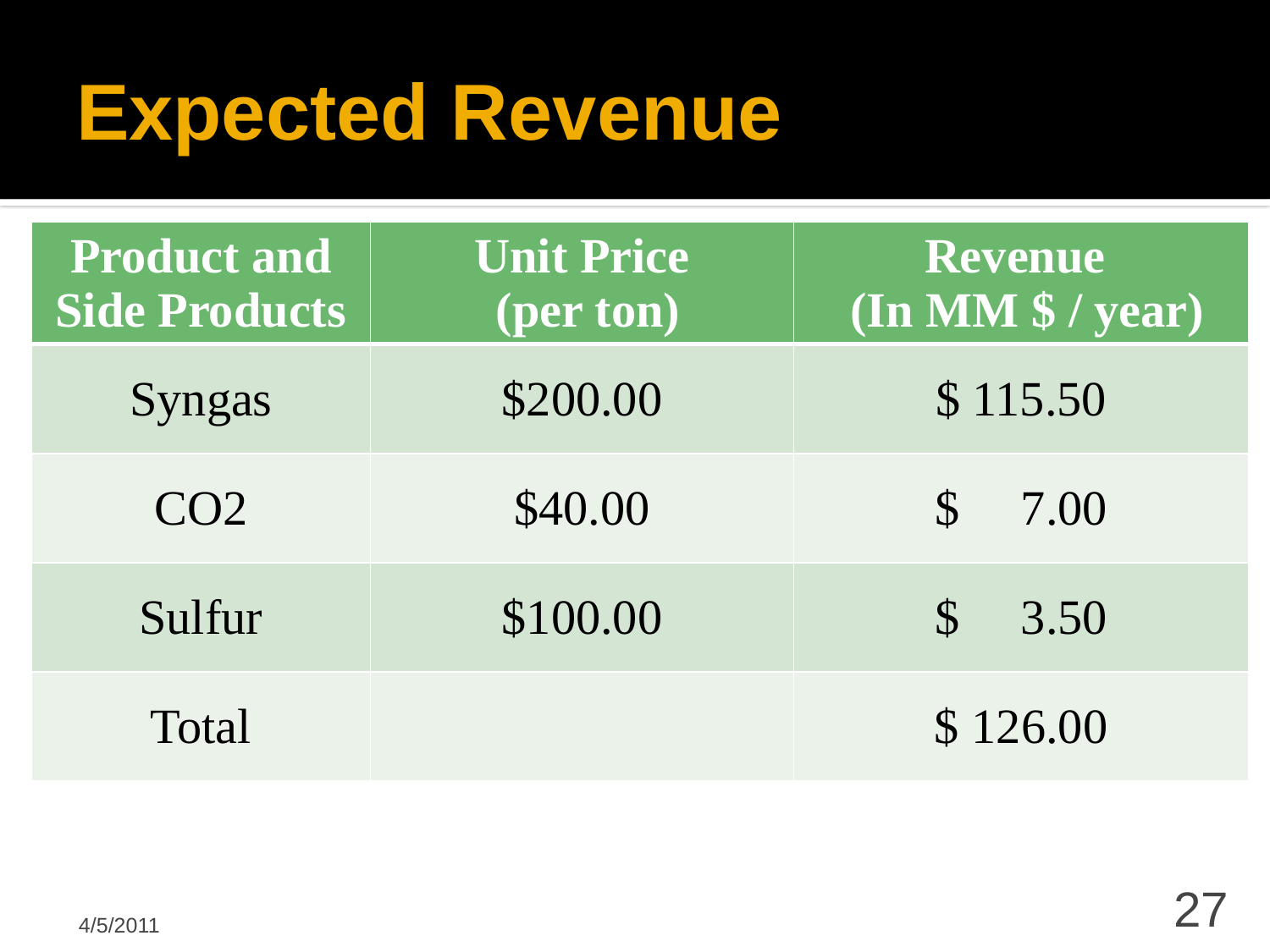

# Expected Revenue
| Product and Side Products | Unit Price (per ton) | Revenue (In MM $ / year) |
| --- | --- | --- |
| Syngas | $200.00 | $ 115.50 |
| CO2 | $40.00 | $ 7.00 |
| Sulfur | $100.00 | $ 3.50 |
| Total |  | $ 126.00 |
4/5/2011
27